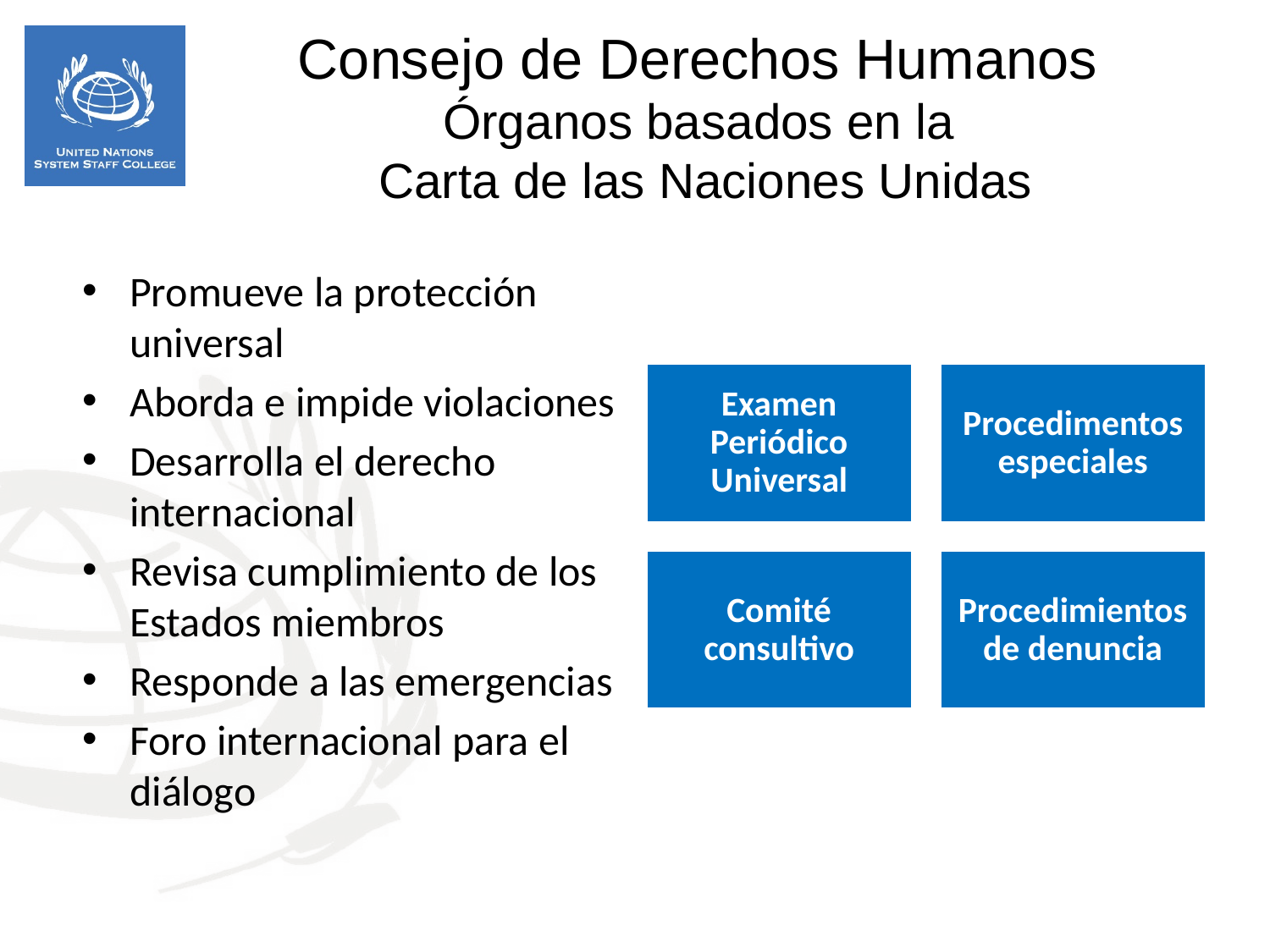

Consejo de Derechos Humanos
Órganos basados en la
Carta de las Naciones Unidas
Examen Periódico Universal
Procedimentos especiales
Comité consultivo
Procedimientos de denuncia
Promueve la protección universal
Aborda e impide violaciones
Desarrolla el derecho internacional
Revisa cumplimiento de los Estados miembros
Responde a las emergencias
Foro internacional para el diálogo